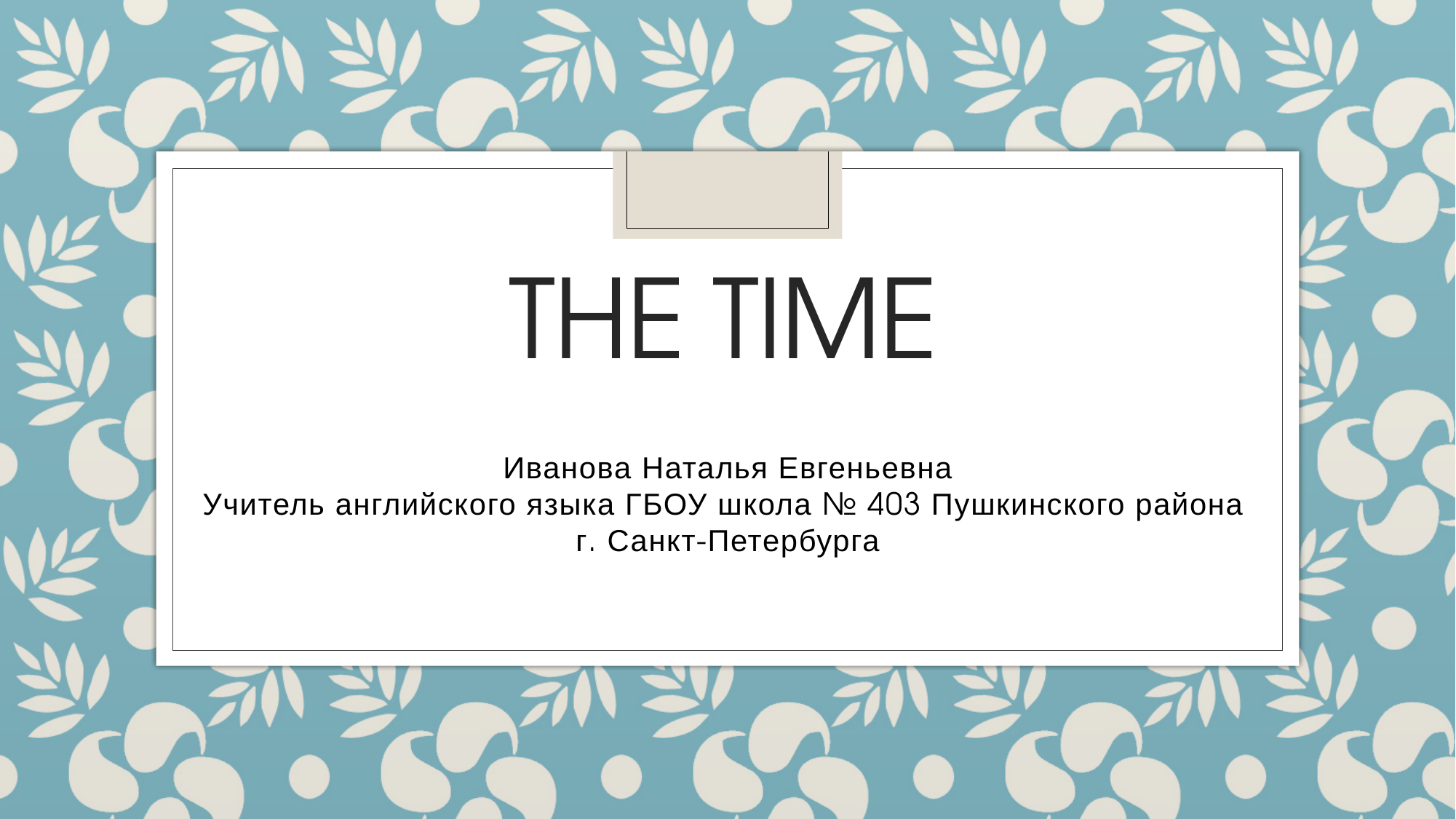

# THE TIME
Иванова Наталья Евгеньевна
Учитель английского языка ГБОУ школа № 403 Пушкинского района
г. Санкт-Петербурга